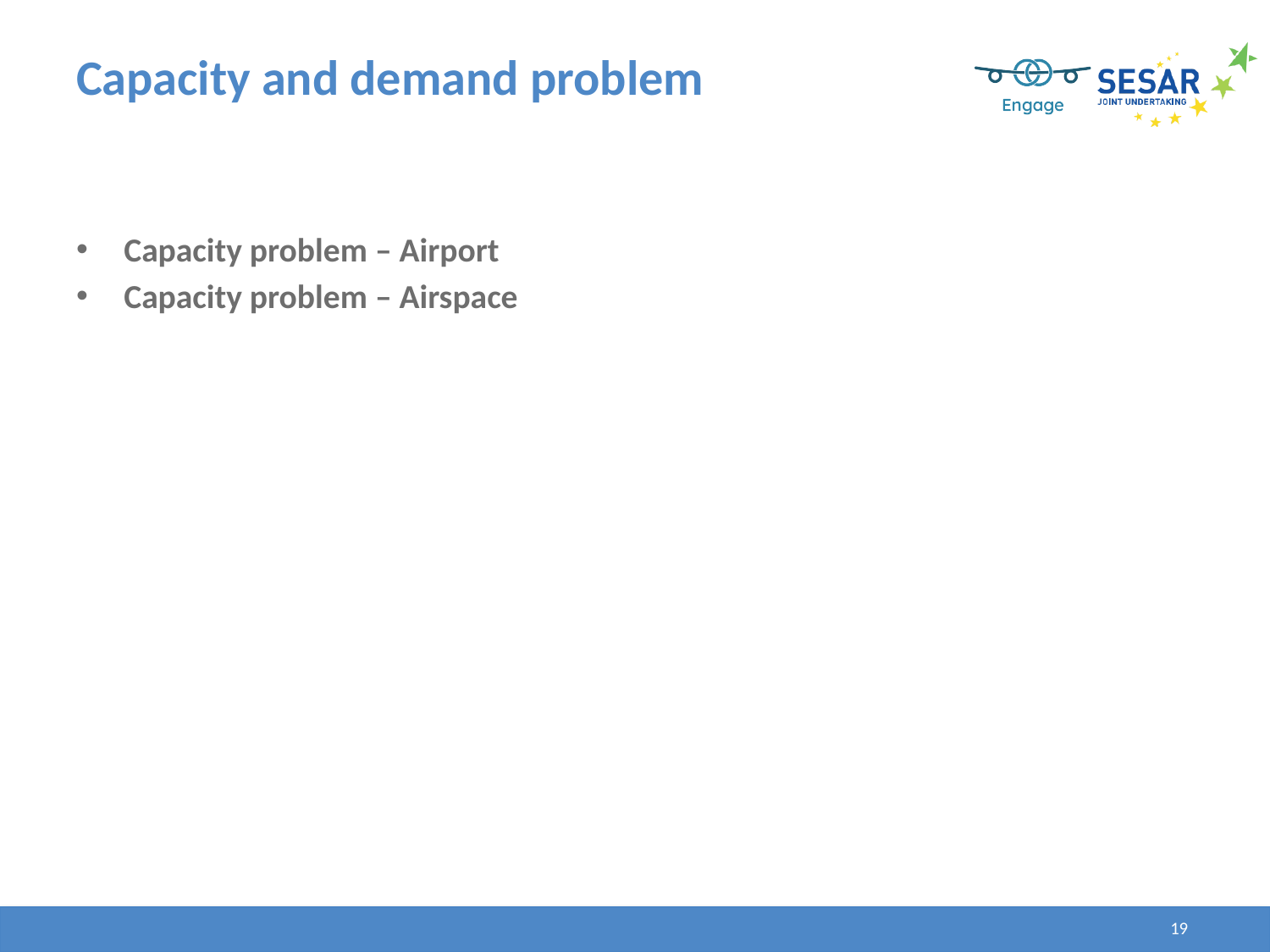

# Capacity and demand problem
Capacity problem – Airport
Capacity problem – Airspace

19